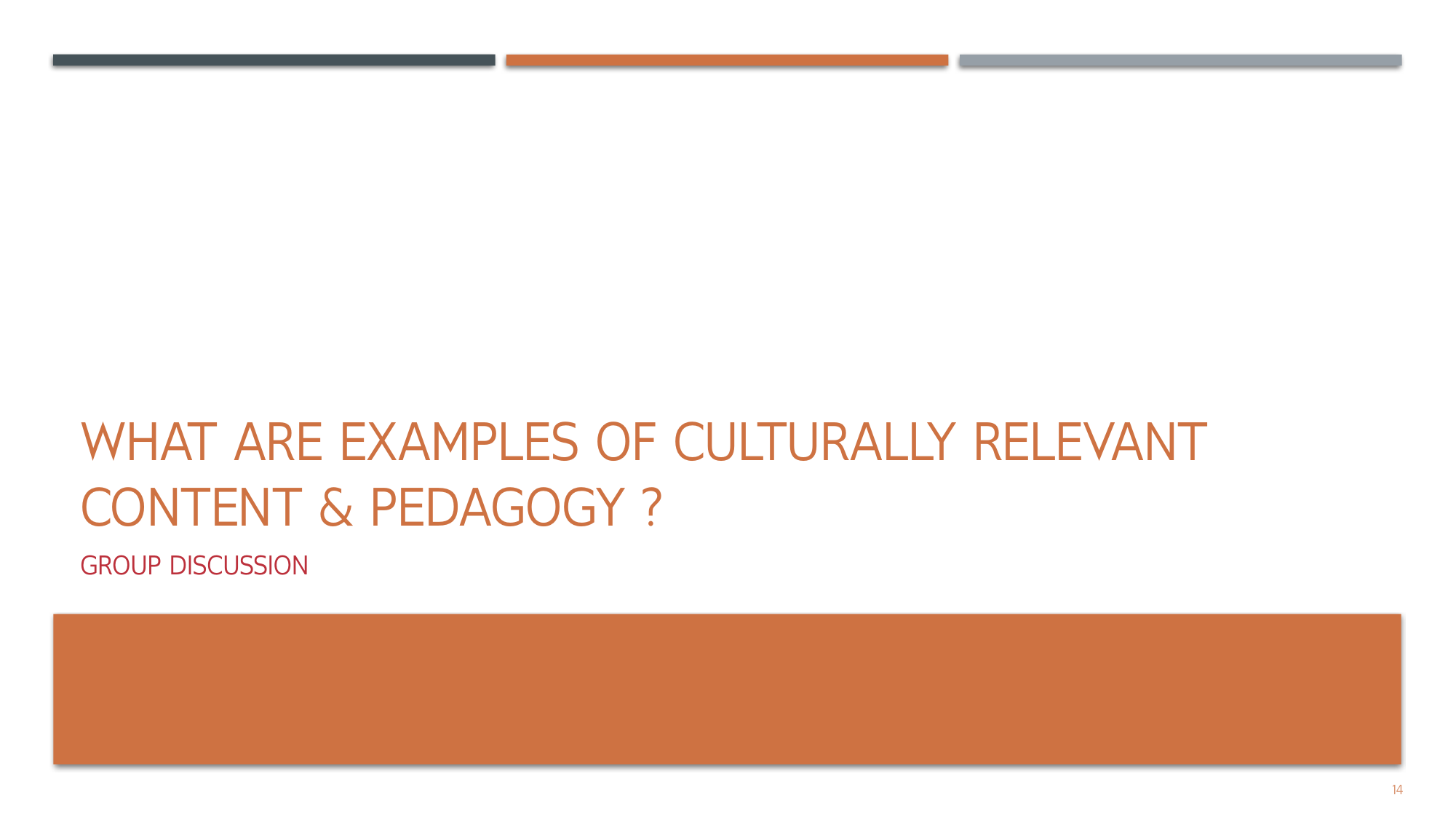

# What are examples of Culturally relevant Content & Pedagogy ?
Group discussion

14